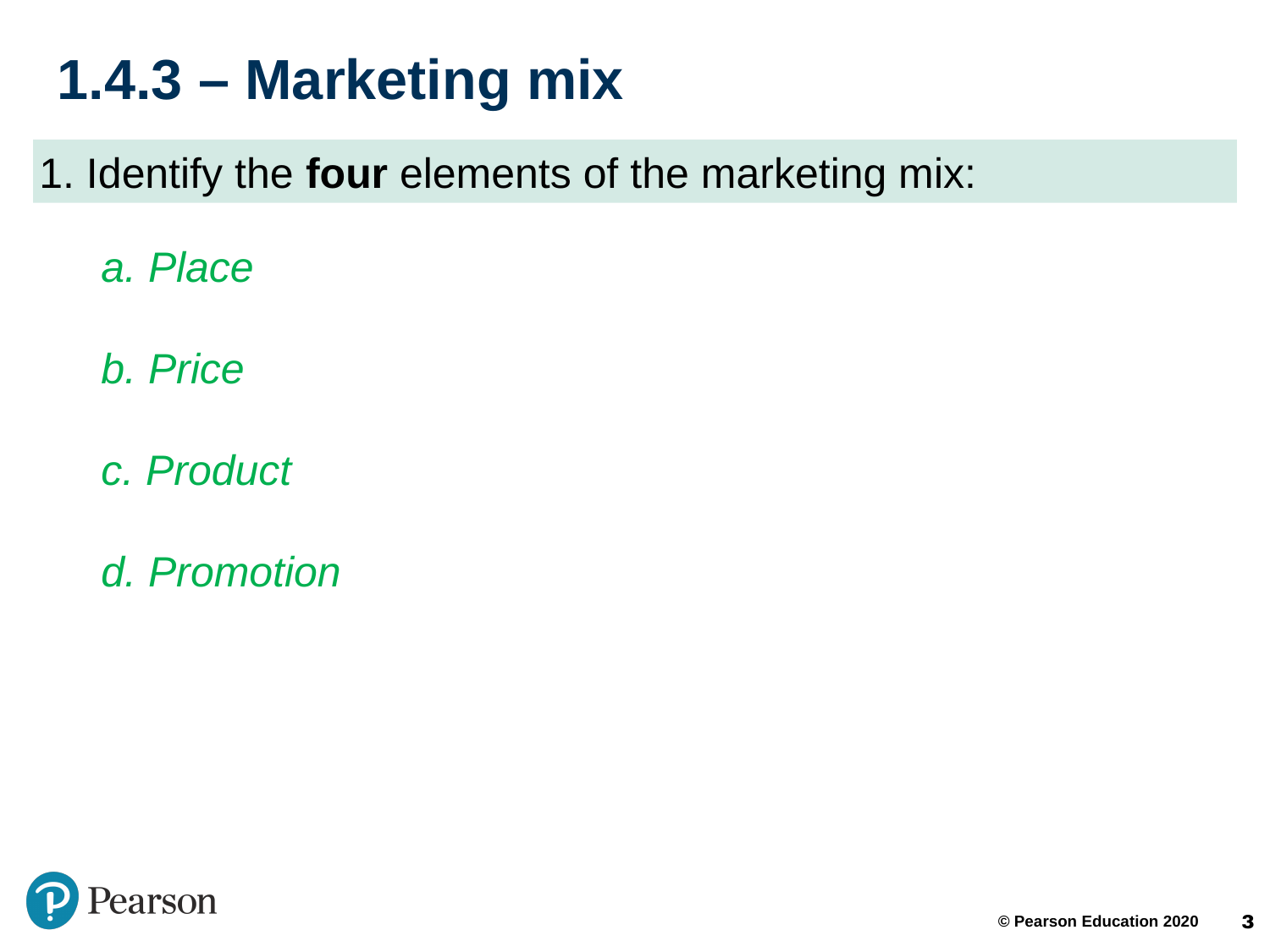

# 1.4.3 – Marketing mix
1. Identify the four elements of the marketing mix:
a. Place

b. Price

c. Product

d. Promotion
3